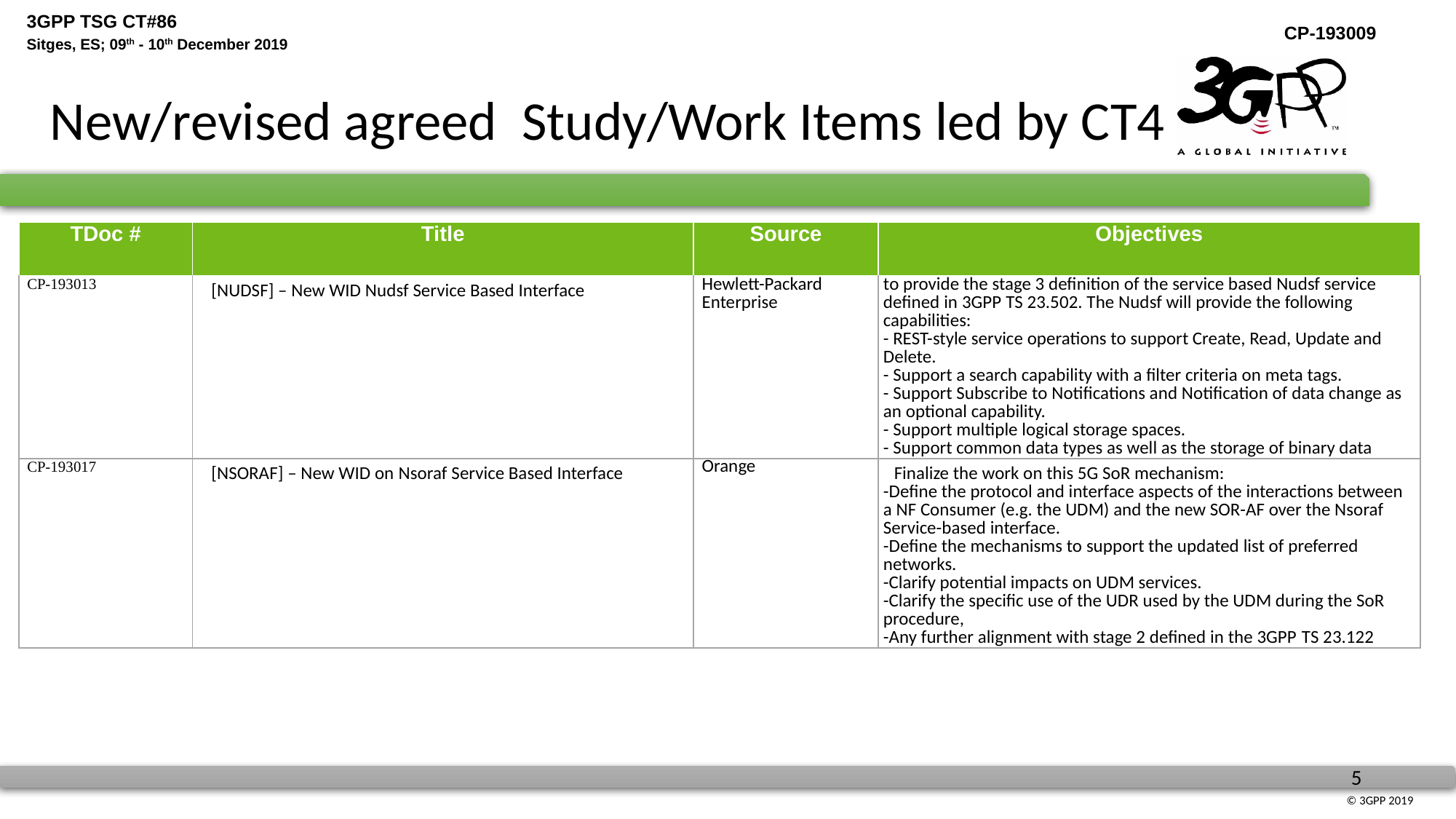

# New/revised agreed  Study/Work Items led by CT4
| TDoc # | Title | Source | Objectives |
| --- | --- | --- | --- |
| CP-193013 | [NUDSF] – New WID Nudsf Service Based Interface | Hewlett-Packard Enterprise | to provide the stage 3 definition of the service based Nudsf service defined in 3GPP TS 23.502. The Nudsf will provide the following capabilities: - REST-style service operations to support Create, Read, Update and Delete. - Support a search capability with a filter criteria on meta tags. - Support Subscribe to Notifications and Notification of data change as an optional capability. - Support multiple logical storage spaces. - Support common data types as well as the storage of binary data |
| CP-193017 | [NSORAF] – New WID on Nsoraf Service Based Interface | Orange | Finalize the work on this 5G SoR mechanism: -Define the protocol and interface aspects of the interactions between a NF Consumer (e.g. the UDM) and the new SOR-AF over the Nsoraf Service-based interface. -Define the mechanisms to support the updated list of preferred networks. -Clarify potential impacts on UDM services. -Clarify the specific use of the UDR used by the UDM during the SoR procedure, -Any further alignment with stage 2 defined in the 3GPP TS 23.122 |